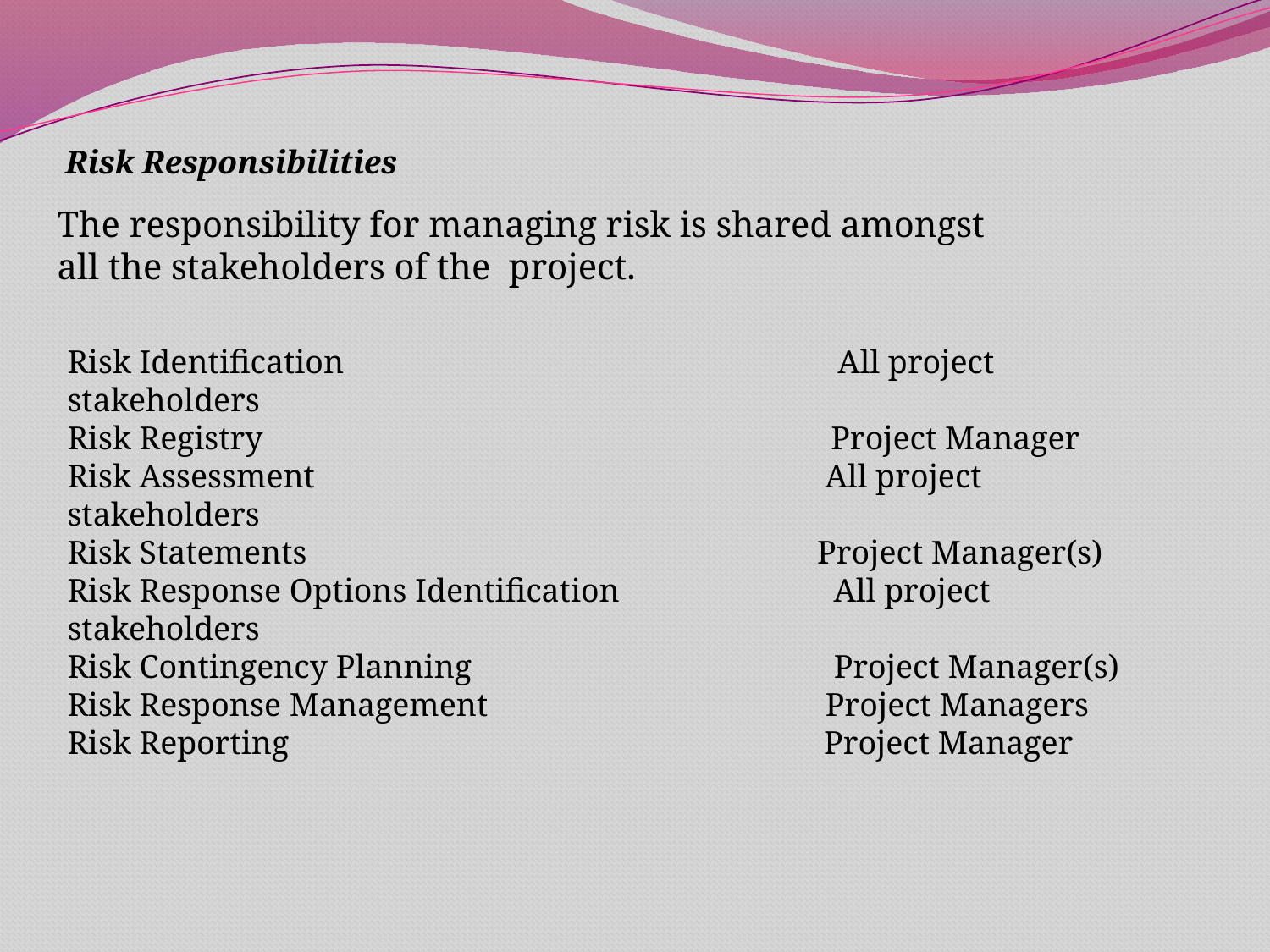

Risk Responsibilities
The responsibility for managing risk is shared amongst all the stakeholders of the  project.
Risk Identification                                                            All project stakeholders
Risk Registry                                                                     Project Manager
Risk Assessment                                                              All project stakeholders
Risk Statements                                                              Project Manager(s)
Risk Response Options Identification                          All project stakeholders
Risk Contingency Planning                                            Project Manager(s)
Risk Response Management                                         Project Managers
Risk Reporting                                                                 Project Manager